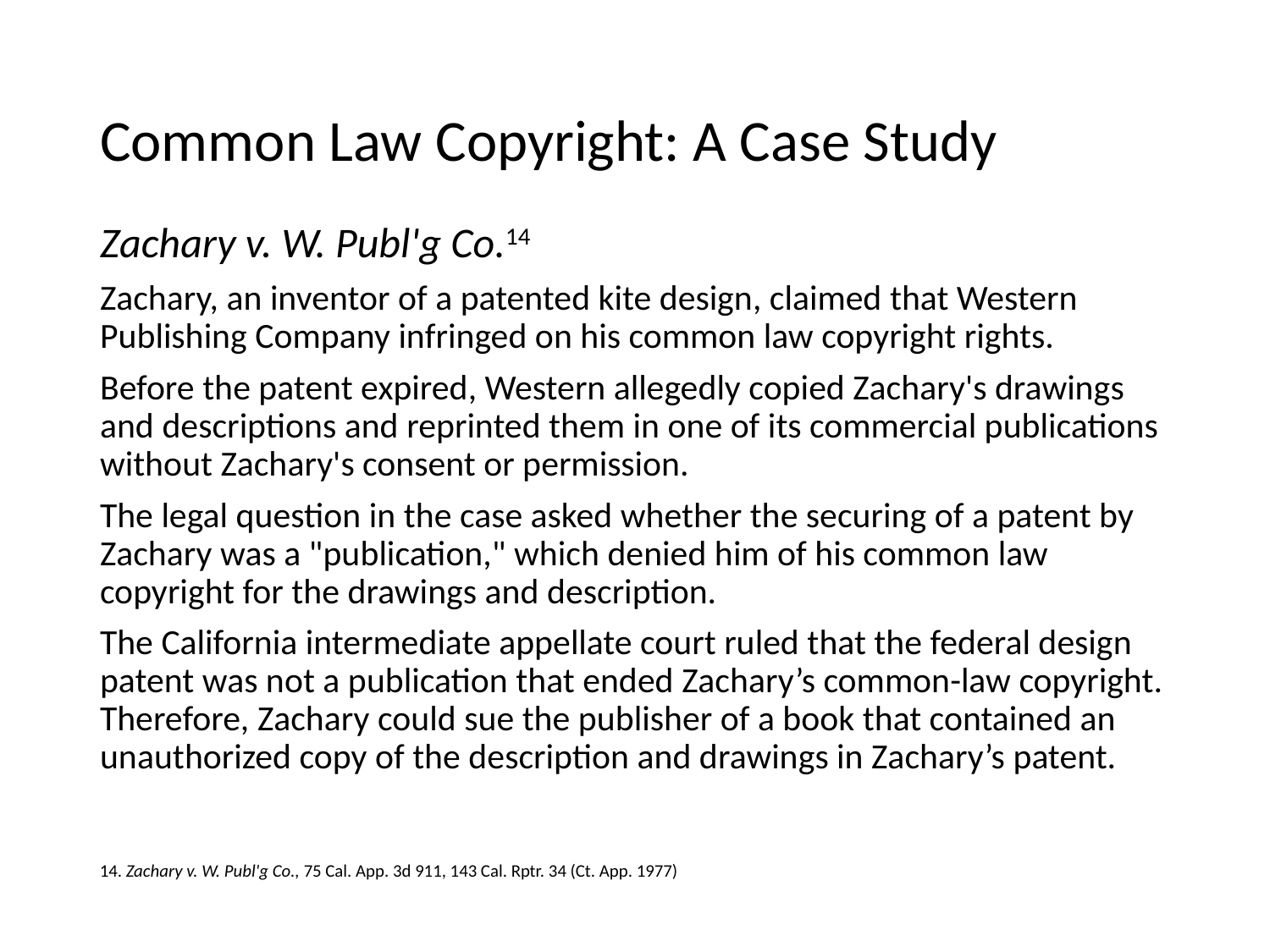

# Common Law Copyright: A Case Study
Zachary v. W. Publ'g Co.14
Zachary, an inventor of a patented kite design, claimed that Western Publishing Company infringed on his common law copyright rights.
Before the patent expired, Western allegedly copied Zachary's drawings and descriptions and reprinted them in one of its commercial publications without Zachary's consent or permission.
The legal question in the case asked whether the securing of a patent by Zachary was a "publication," which denied him of his common law copyright for the drawings and description.
The California intermediate appellate court ruled that the federal design patent was not a publication that ended Zachary’s common-law copyright. Therefore, Zachary could sue the publisher of a book that contained an unauthorized copy of the description and drawings in Zachary’s patent.

14. Zachary v. W. Publ'g Co., 75 Cal. App. 3d 911, 143 Cal. Rptr. 34 (Ct. App. 1977)